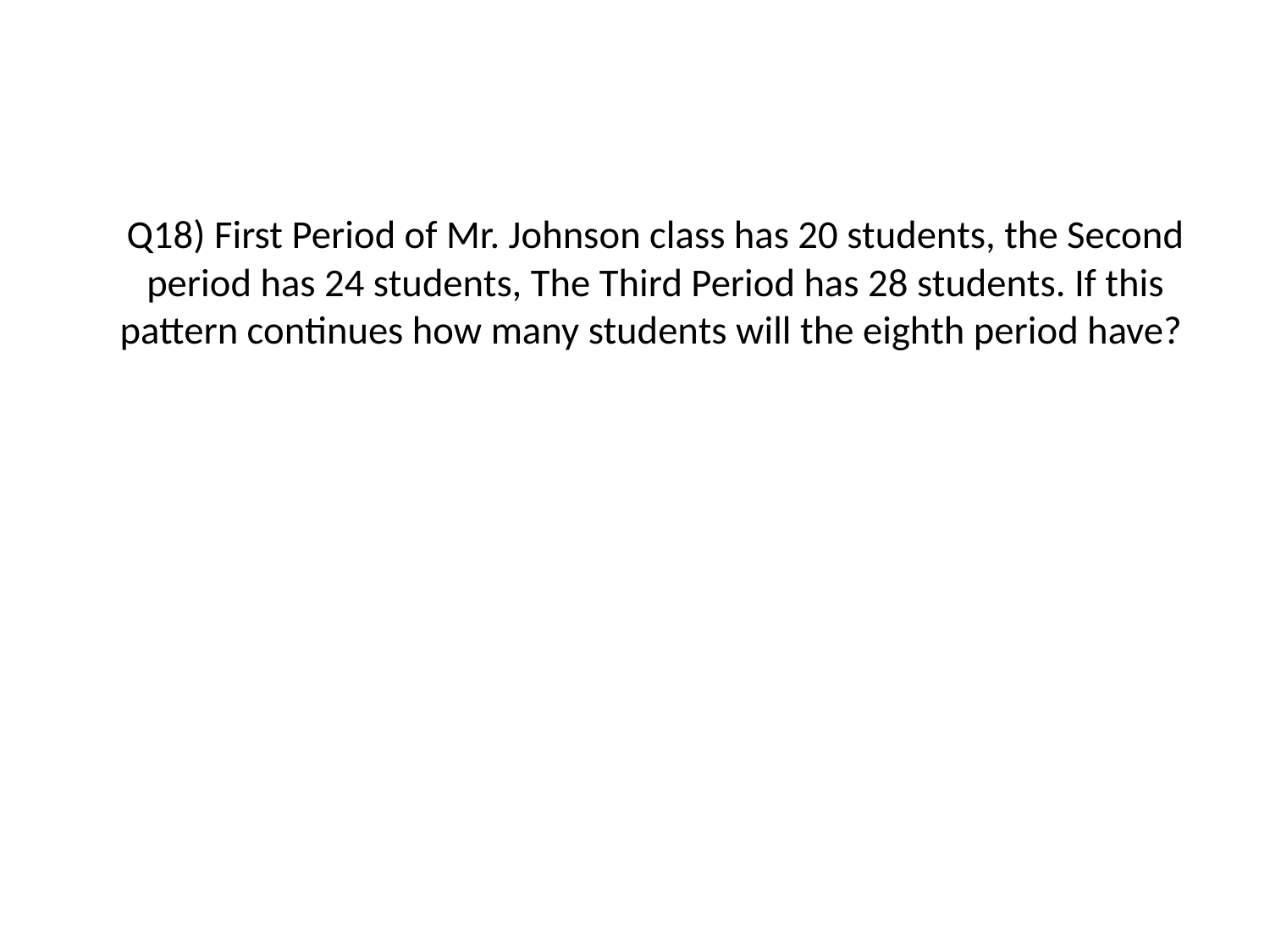

# Q18) First Period of Mr. Johnson class has 20 students, the Second period has 24 students, The Third Period has 28 students. If this pattern continues how many students will the eighth period have?